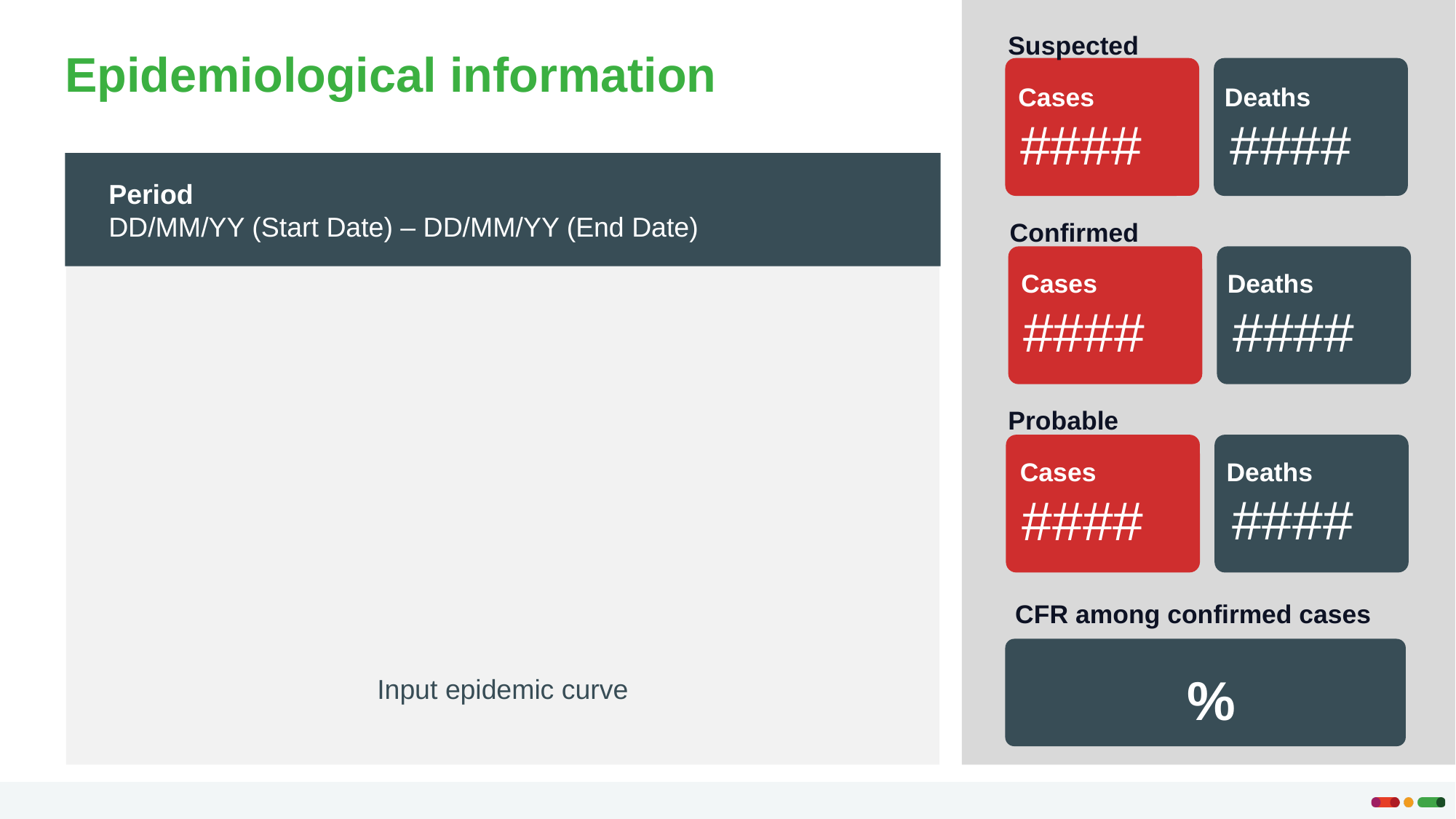

Suspected
# Epidemiological information

Cases
Deaths
####
####
Period
DD/MM/YY (Start Date) – DD/MM/YY (End Date)
Input epidemic curve
Confirmed

Cases
Deaths
####
####
Probable

Cases
Deaths
####
####
CFR among confirmed cases

%